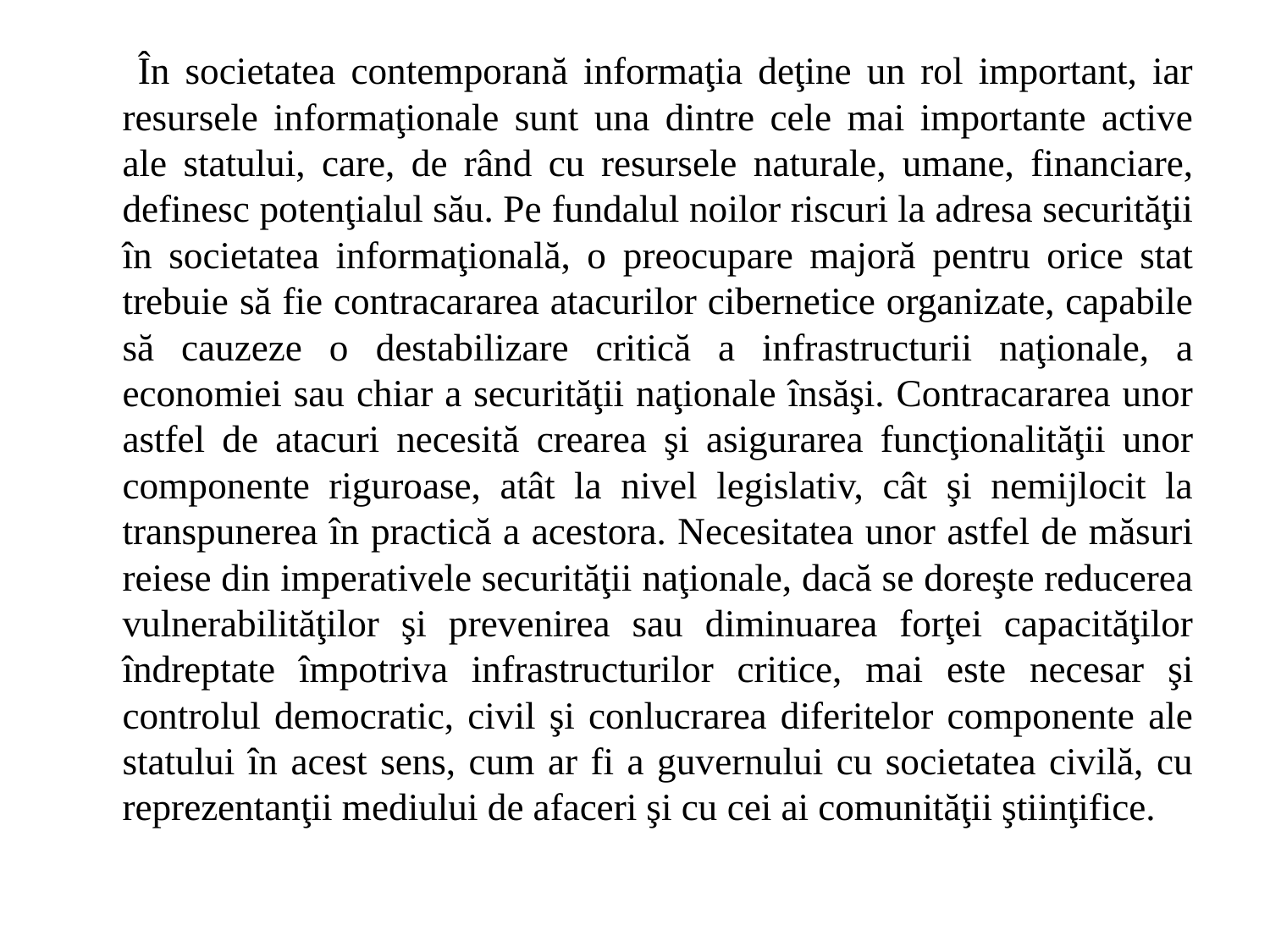

În societatea contemporană informaţia deţine un rol important, iar resursele informaţionale sunt una dintre cele mai importante active ale statului, care, de rând cu resursele naturale, umane, financiare, definesc potenţialul său. Pe fundalul noilor riscuri la adresa securităţii în societatea informaţională, o preocupare majoră pentru orice stat trebuie să fie contracararea atacurilor cibernetice organizate, capabile să cauzeze o destabilizare critică a infrastructurii naţionale, a economiei sau chiar a securităţii naţionale însăşi. Contracararea unor astfel de atacuri necesită crearea şi asigurarea funcţionalităţii unor componente riguroase, atât la nivel legislativ, cât şi nemijlocit la transpunerea în practică a acestora. Necesitatea unor astfel de măsuri reiese din imperativele securităţii naţionale, dacă se doreşte reducerea vulnerabilităţilor şi prevenirea sau diminuarea forţei capacităţilor îndreptate împotriva infrastructurilor critice, mai este necesar şi controlul democratic, civil şi conlucrarea diferitelor componente ale statului în acest sens, cum ar fi a guvernului cu societatea civilă, cu reprezentanţii mediului de afaceri şi cu cei ai comunităţii ştiinţifice.